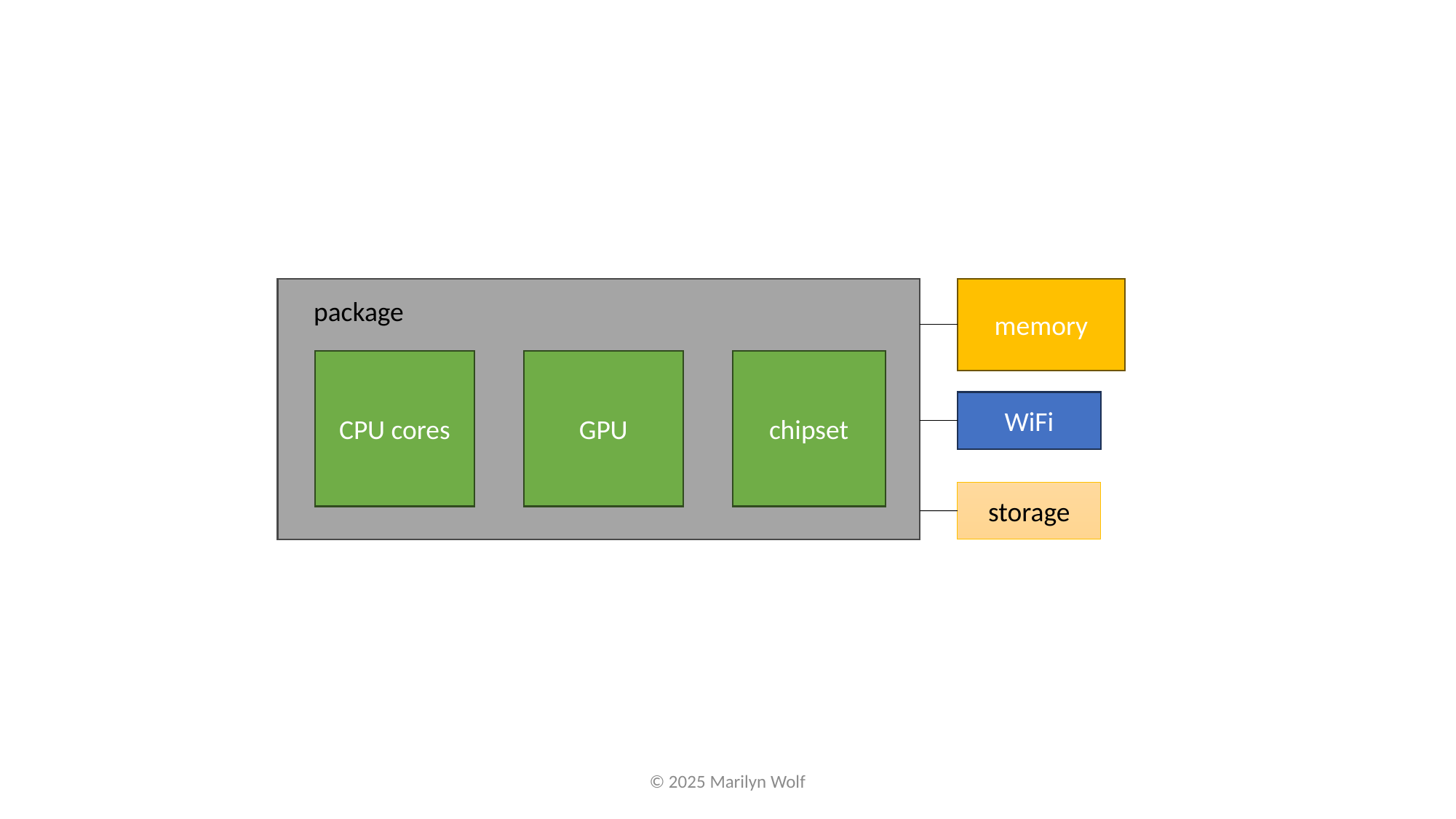

memory
package
CPU cores
GPU
chipset
WiFi
storage
© 2025 Marilyn Wolf